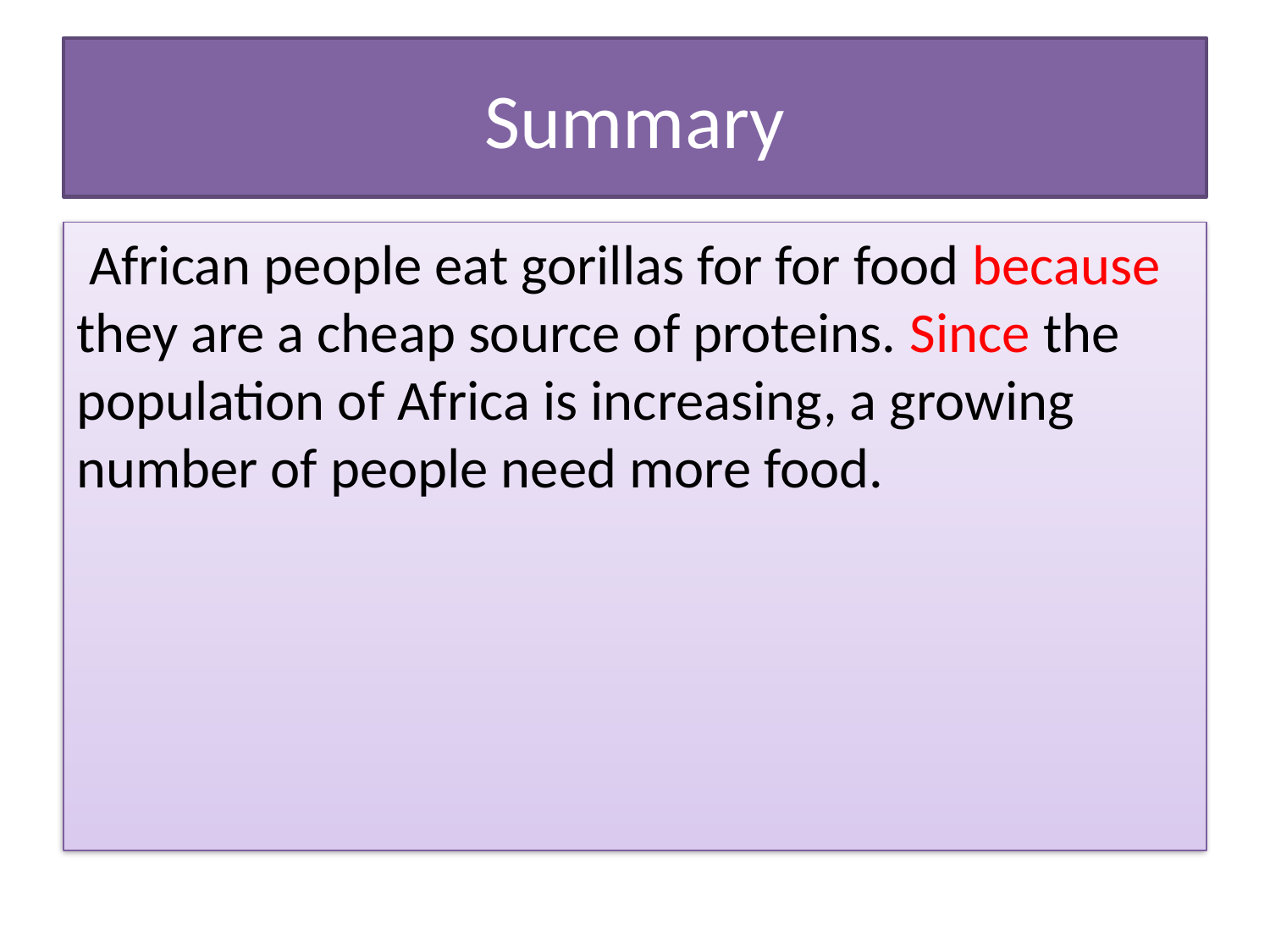

# Summary
 African people eat gorillas for for food because they are a cheap source of proteins. Since the population of Africa is increasing, a growing number of people need more food.